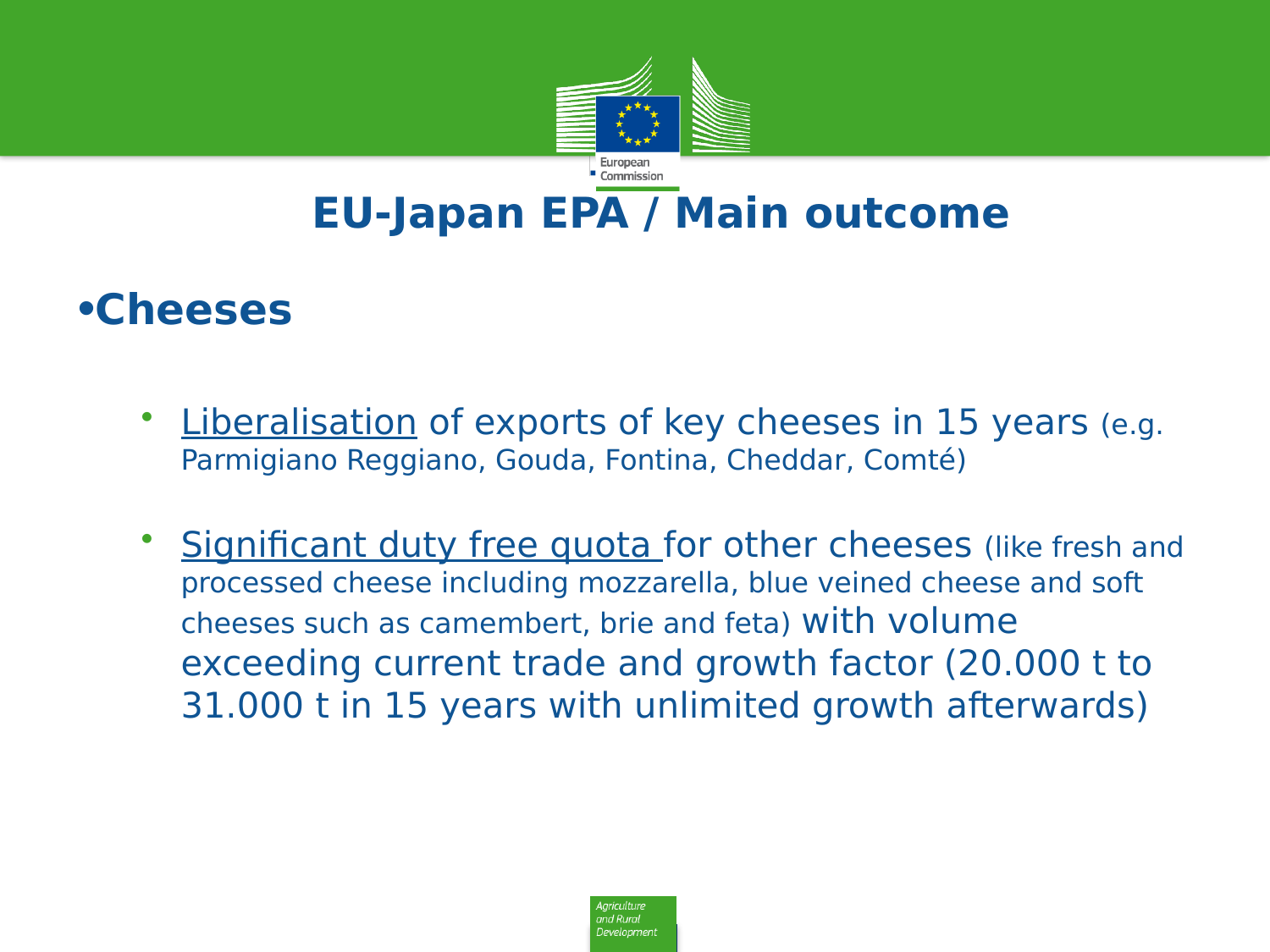

# EU-Japan EPA / Main outcome
Cheeses

Liberalisation of exports of key cheeses in 15 years (e.g. Parmigiano Reggiano, Gouda, Fontina, Cheddar, Comté)

Significant duty free quota for other cheeses (like fresh and processed cheese including mozzarella, blue veined cheese and soft cheeses such as camembert, brie and feta) with volume exceeding current trade and growth factor (20.000 t to 31.000 t in 15 years with unlimited growth afterwards)